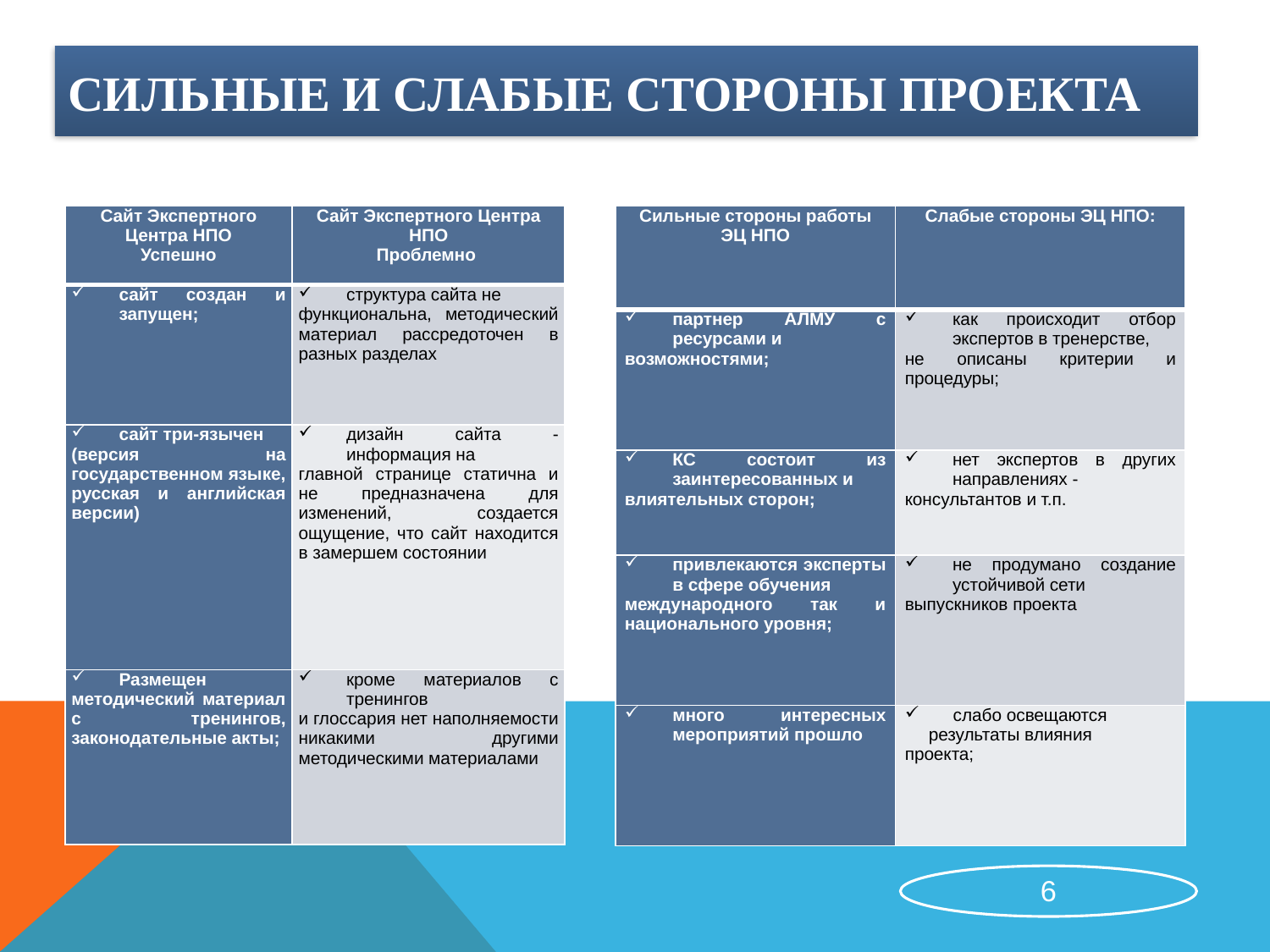

# Сильные и слабые стороны проекта
| Сайт Экспертного Центра НПО Успешно | Сайт Экспертного Центра НПО Проблемно |
| --- | --- |
| сайт создан и запущен; | структура сайта не функциональна, методический материал рассредоточен в разных разделах |
| сайт три-язычен (версия на государственном языке, русская и английская версии) | дизайн сайта - информация на главной странице статична и не предназначена для изменений, создается ощущение, что сайт находится в замершем состоянии |
| Размещен методический материал с тренингов, законодательные акты; | кроме материалов с тренингов и глоссария нет наполняемости никакими другими методическими материалами |
| Сильные стороны работы ЭЦ НПО | Слабые стороны ЭЦ НПО: |
| --- | --- |
| партнер АЛМУ с ресурсами и возможностями; | как происходит отбор экспертов в тренерстве, не описаны критерии и процедуры; |
| КС состоит из заинтересованных и влиятельных сторон; | нет экспертов в других направлениях - консультантов и т.п. |
| привлекаются эксперты в сфере обучения международного так и национального уровня; | не продумано создание устойчивой сети выпускников проекта |
| много интересных мероприятий прошло | слабо освещаются результаты влияния проекта; |
6